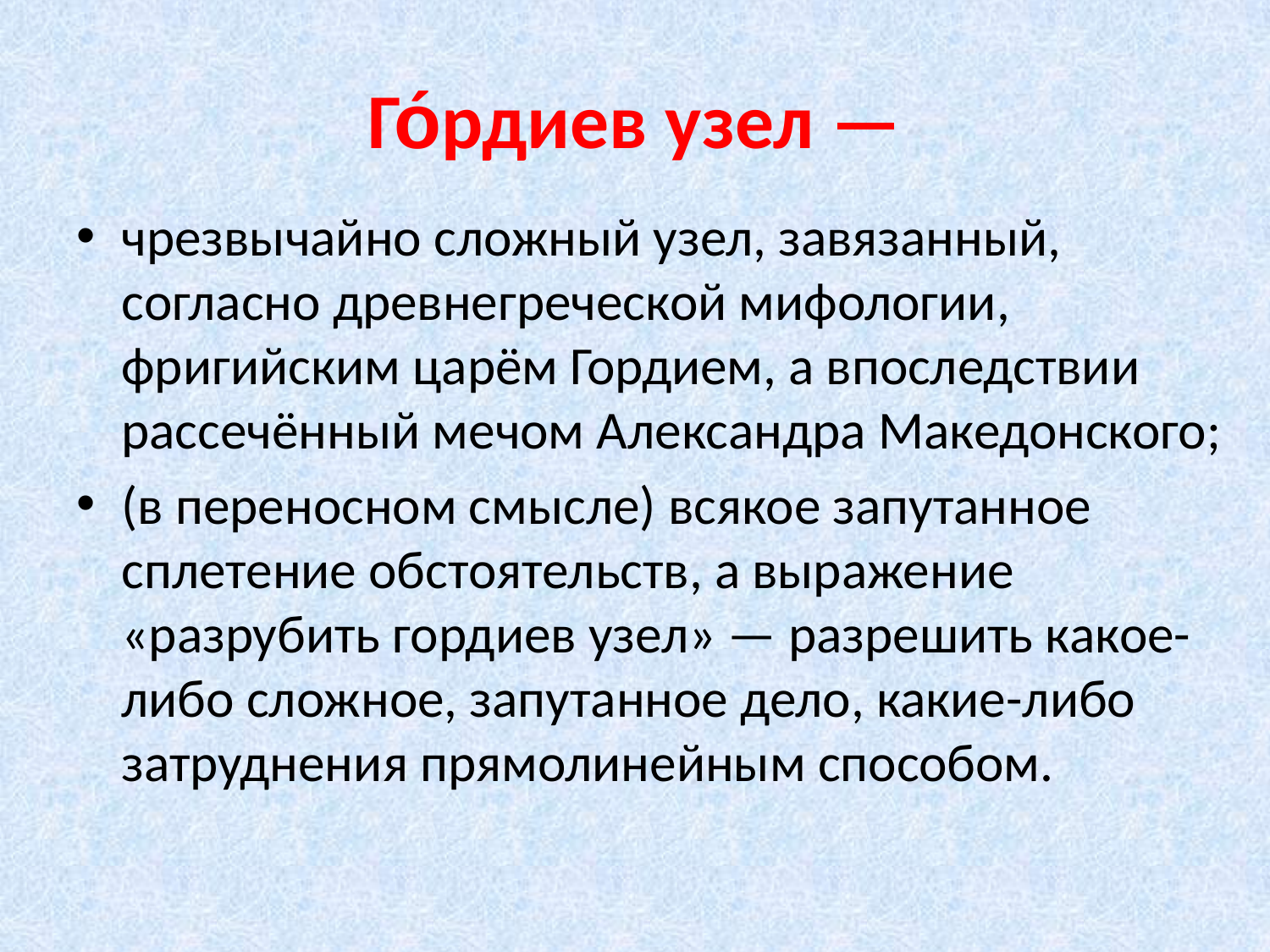

# Го́рдиев узел —
чрезвычайно сложный узел, завязанный, согласно древнегреческой мифологии, фригийским царём Гордием, а впоследствии рассечённый мечом Александра Македонского;
(в переносном смысле) всякое запутанное сплетение обстоятельств, а выражение «разрубить гордиев узел» — разрешить какое-либо сложное, запутанное дело, какие-либо затруднения прямолинейным способом.